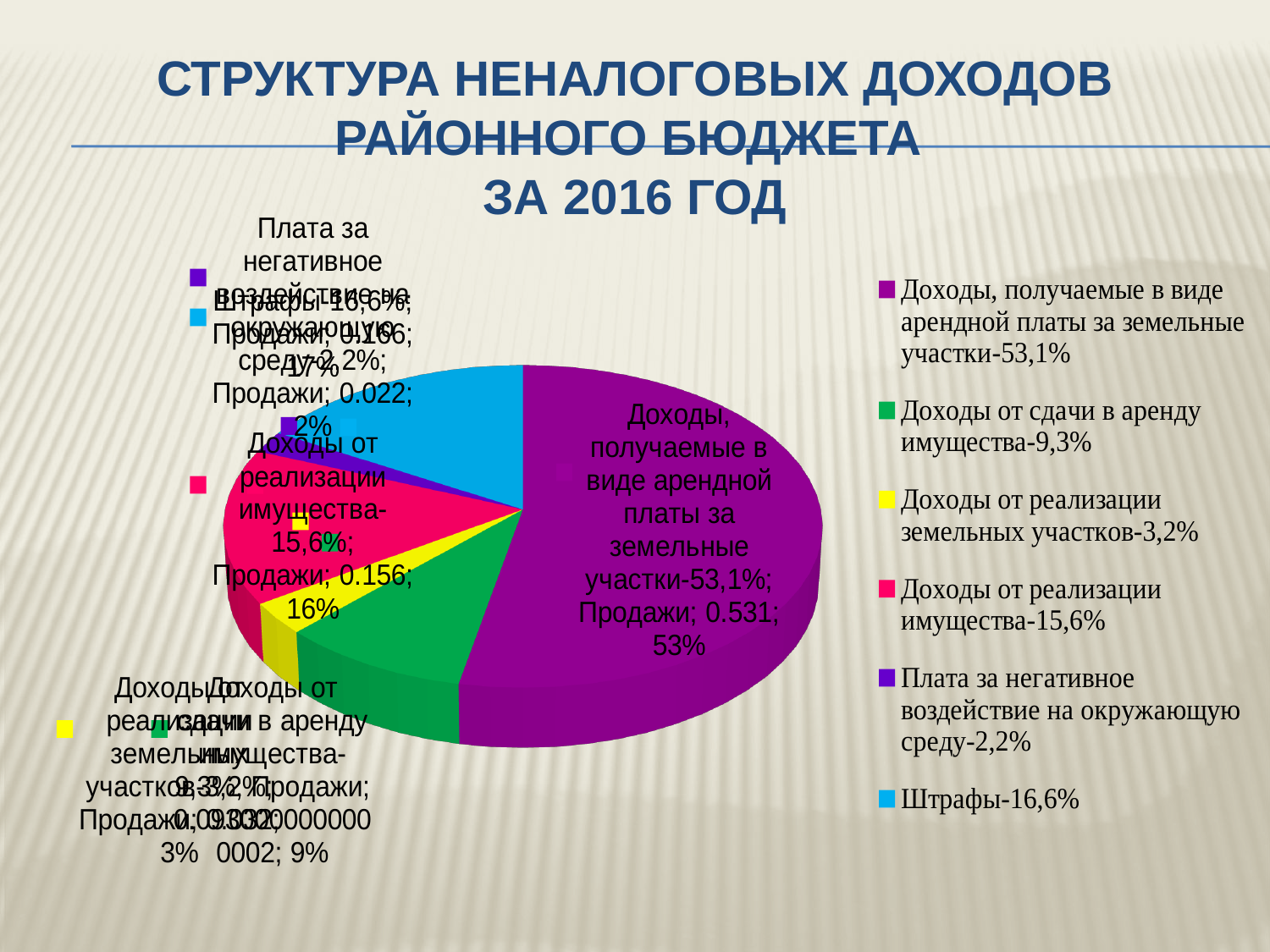

# СТРУКТУРА НЕНАЛОГОВЫХ ДОХОДОВ РАЙОННОГО БЮДЖЕТА
ЗА 2016 ГОД

[unsupported chart]